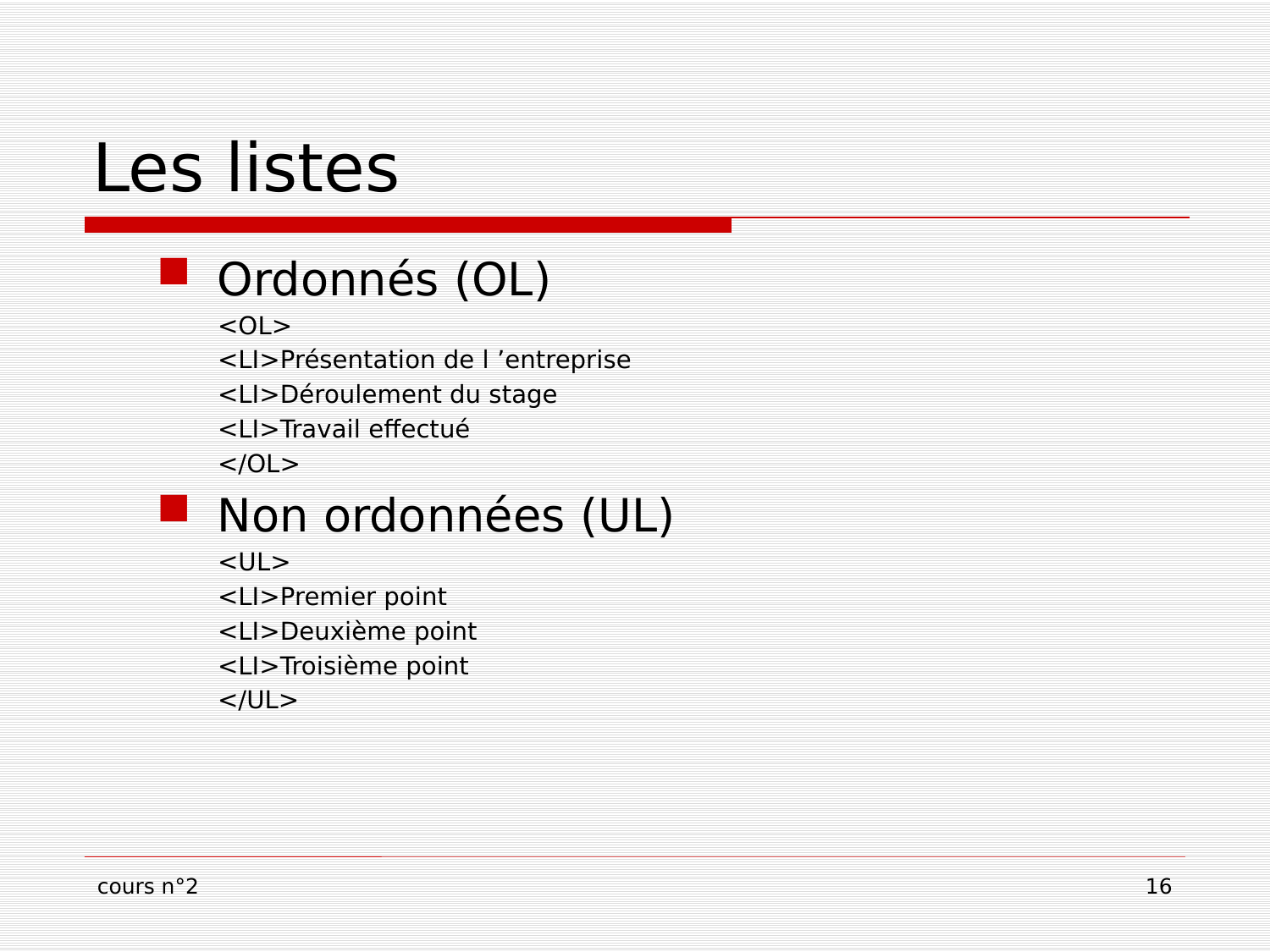

# Les listes
Ordonnés (OL)
<OL>
<LI>Présentation de l ’entreprise
<LI>Déroulement du stage
<LI>Travail effectué
</OL>
Non ordonnées (UL)
<UL>
<LI>Premier point
<LI>Deuxième point
<LI>Troisième point
</UL>

cours n°2
16